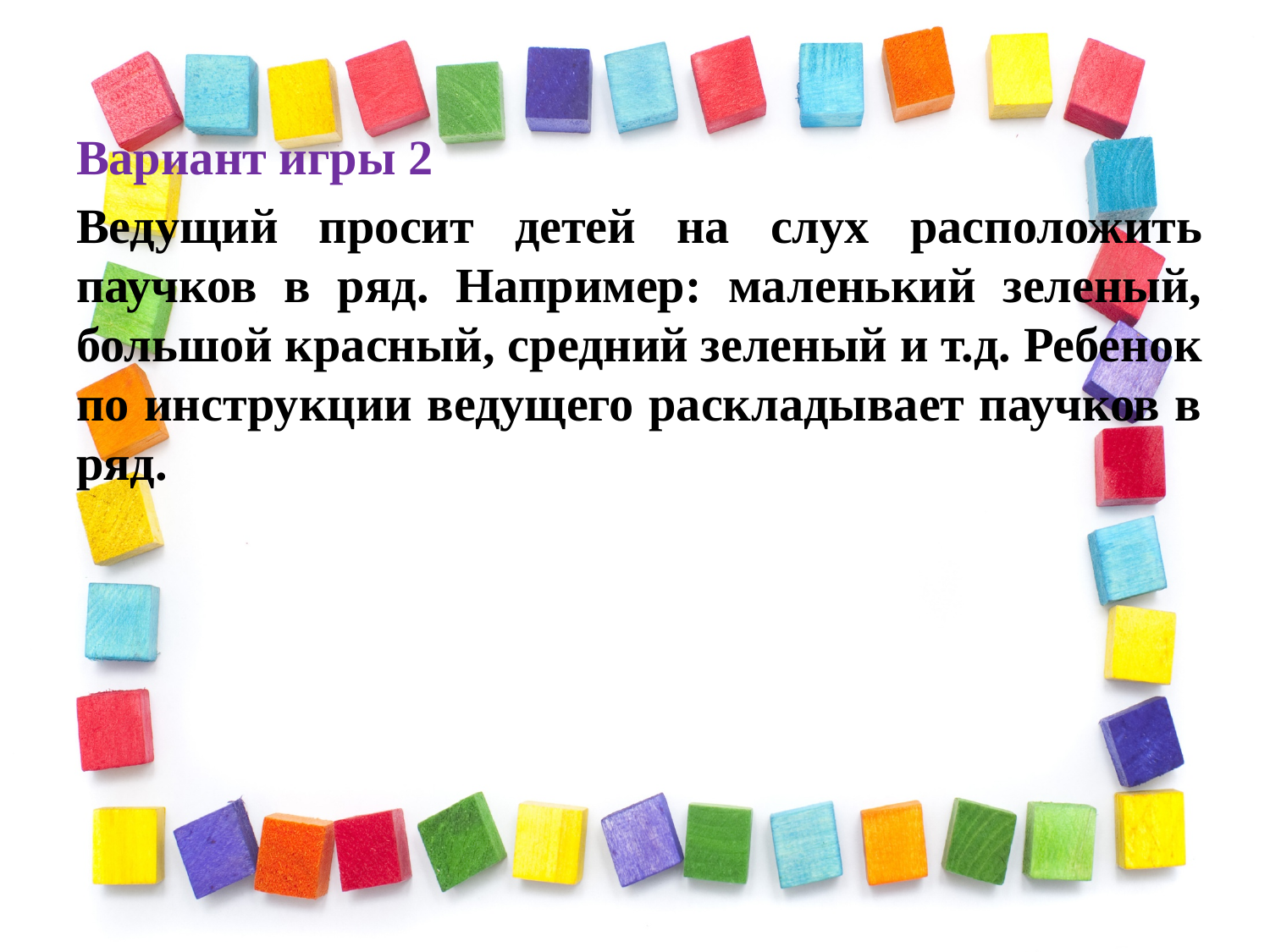

Вариант игры 2
Ведущий просит детей на слух расположить паучков в ряд. Например: маленький зеленый, большой красный, средний зеленый и т.д. Ребенок по инструкции ведущего раскладывает паучков в ряд.